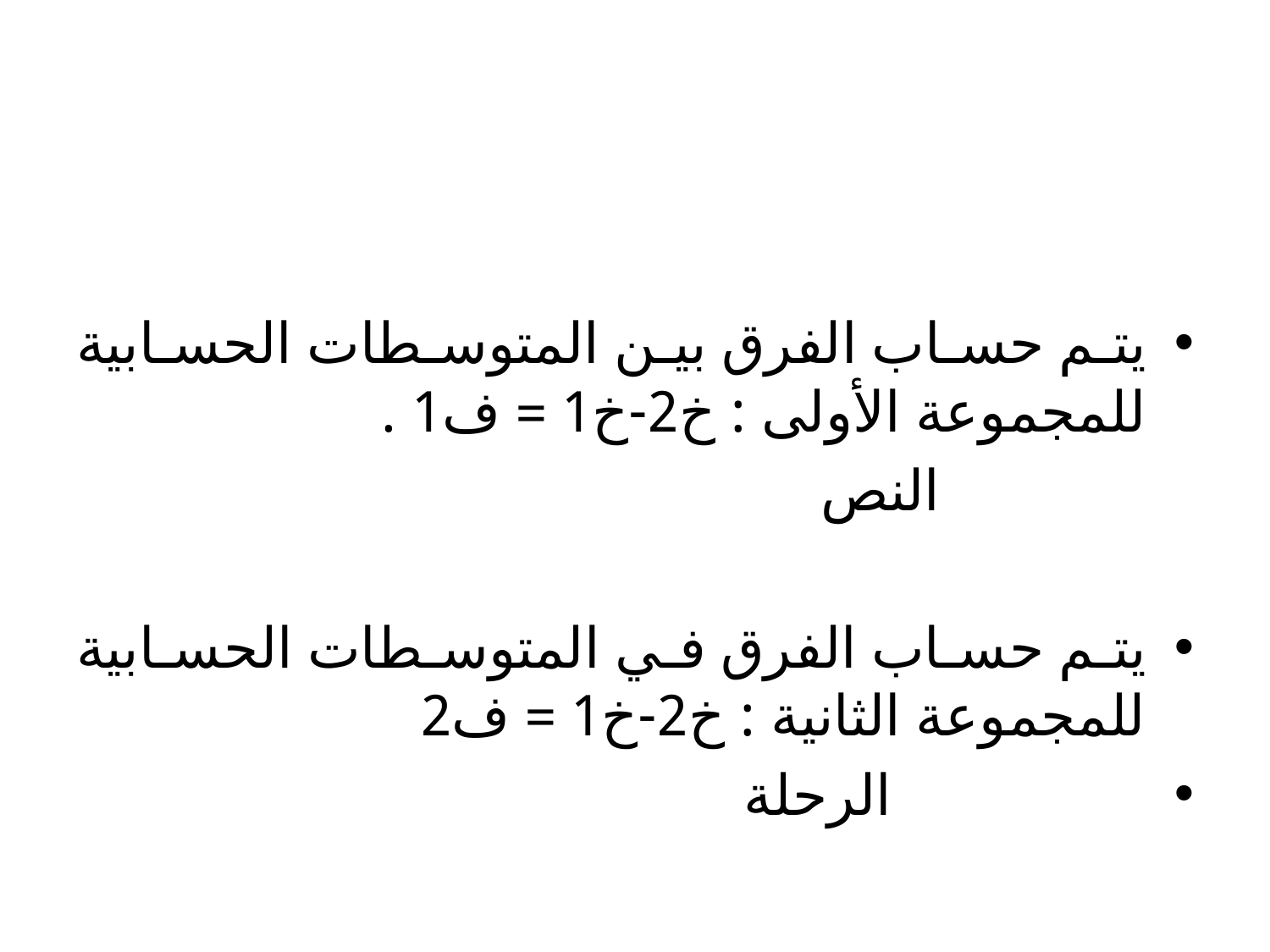

#

يتم حساب الفرق بين المتوسطات الحسابية للمجموعة الأولى : خ2-خ1 = ف1 .
			النص

يتم حساب الفرق في المتوسطات الحسابية للمجموعة الثانية : خ2-خ1 = ف2
			الرحلة